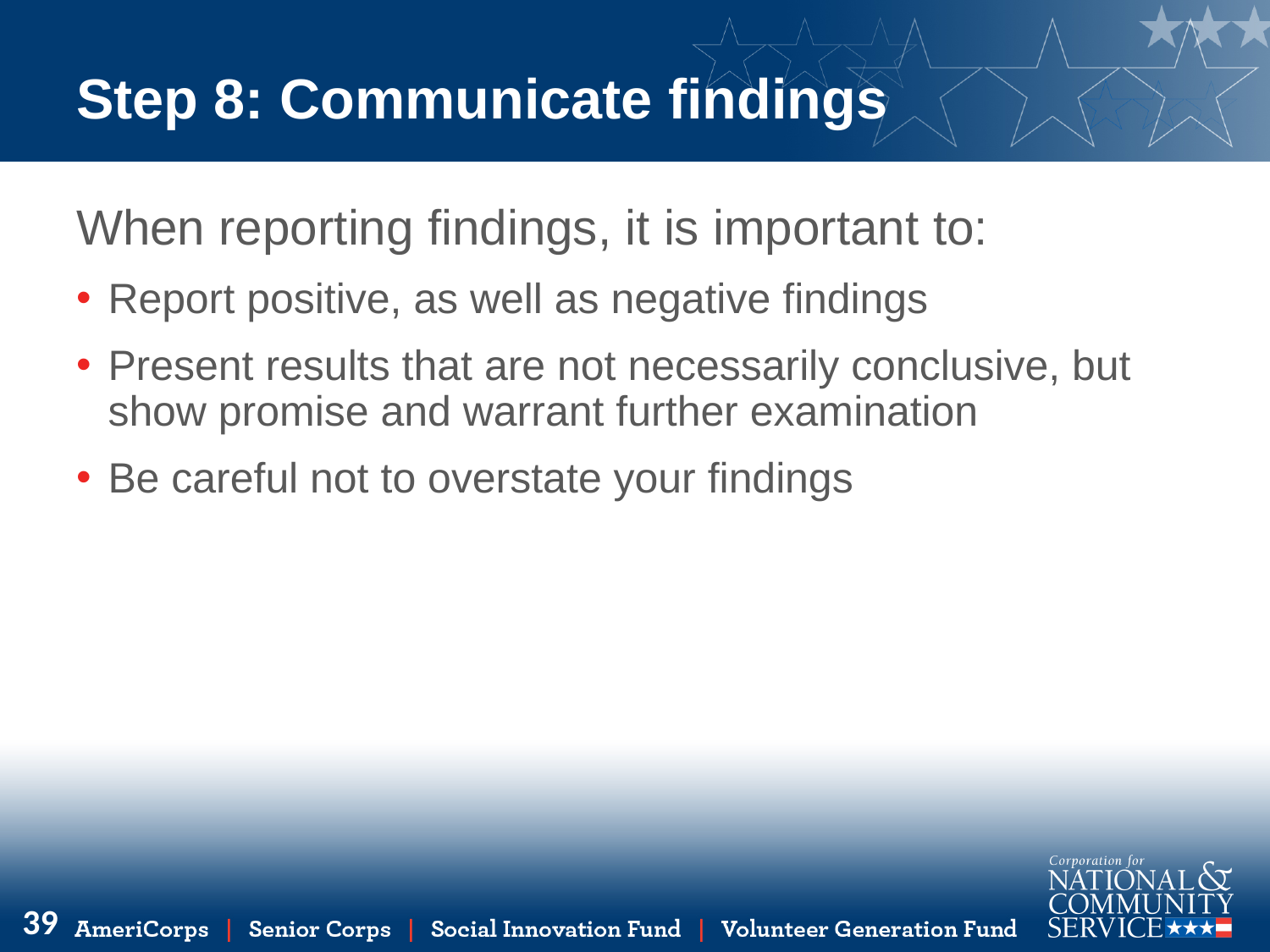

# Step 8: Communicate findings
When reporting findings, it is important to:
Report positive, as well as negative findings
Present results that are not necessarily conclusive, but show promise and warrant further examination
Be careful not to overstate your findings

39